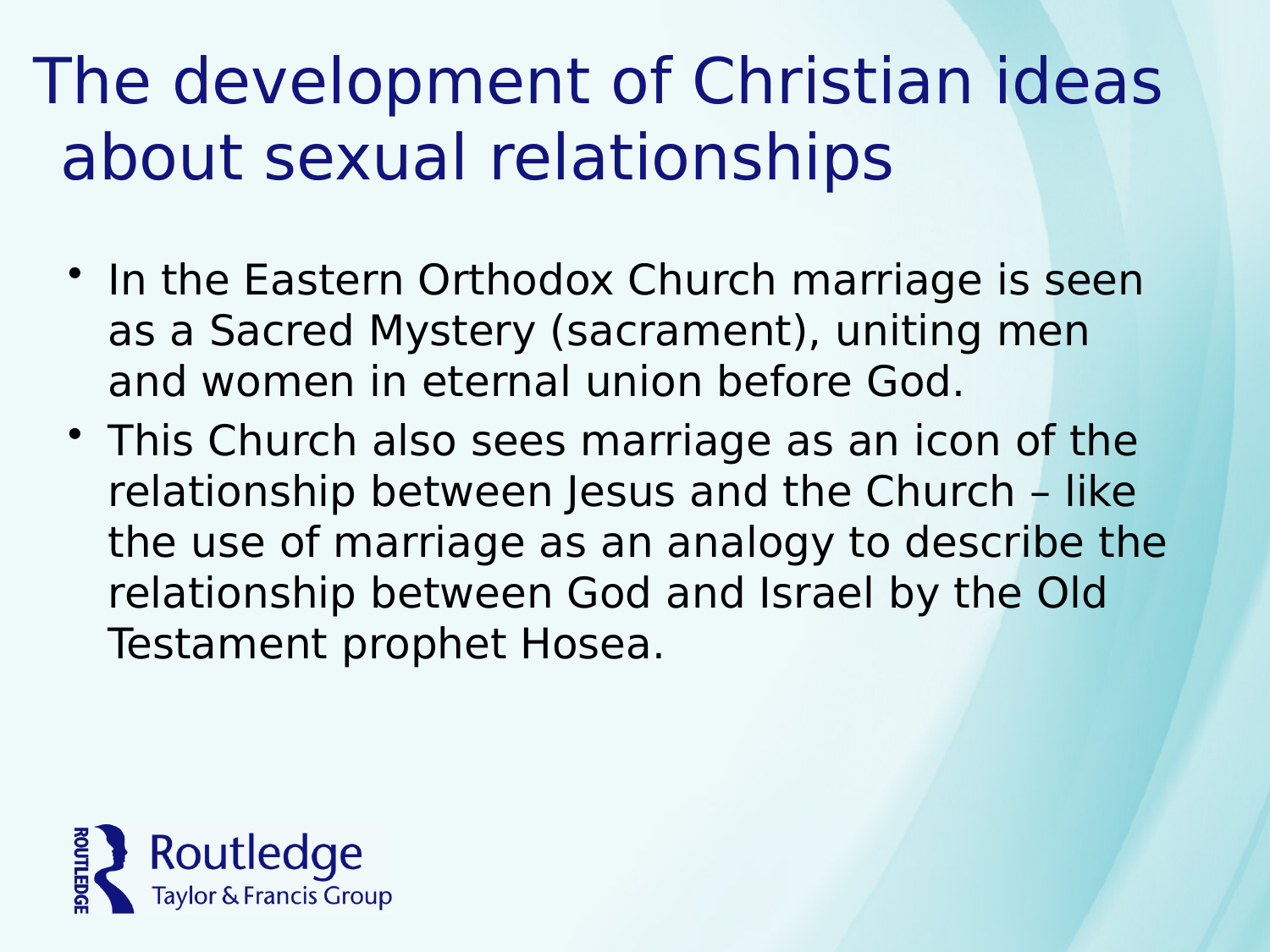

# The development of Christian ideas about sexual relationships
In the Eastern Orthodox Church marriage is seen as a Sacred Mystery (sacrament), uniting men and women in eternal union before God.
This Church also sees marriage as an icon of the relationship between Jesus and the Church – like the use of marriage as an analogy to describe the relationship between God and Israel by the Old Testament prophet Hosea.